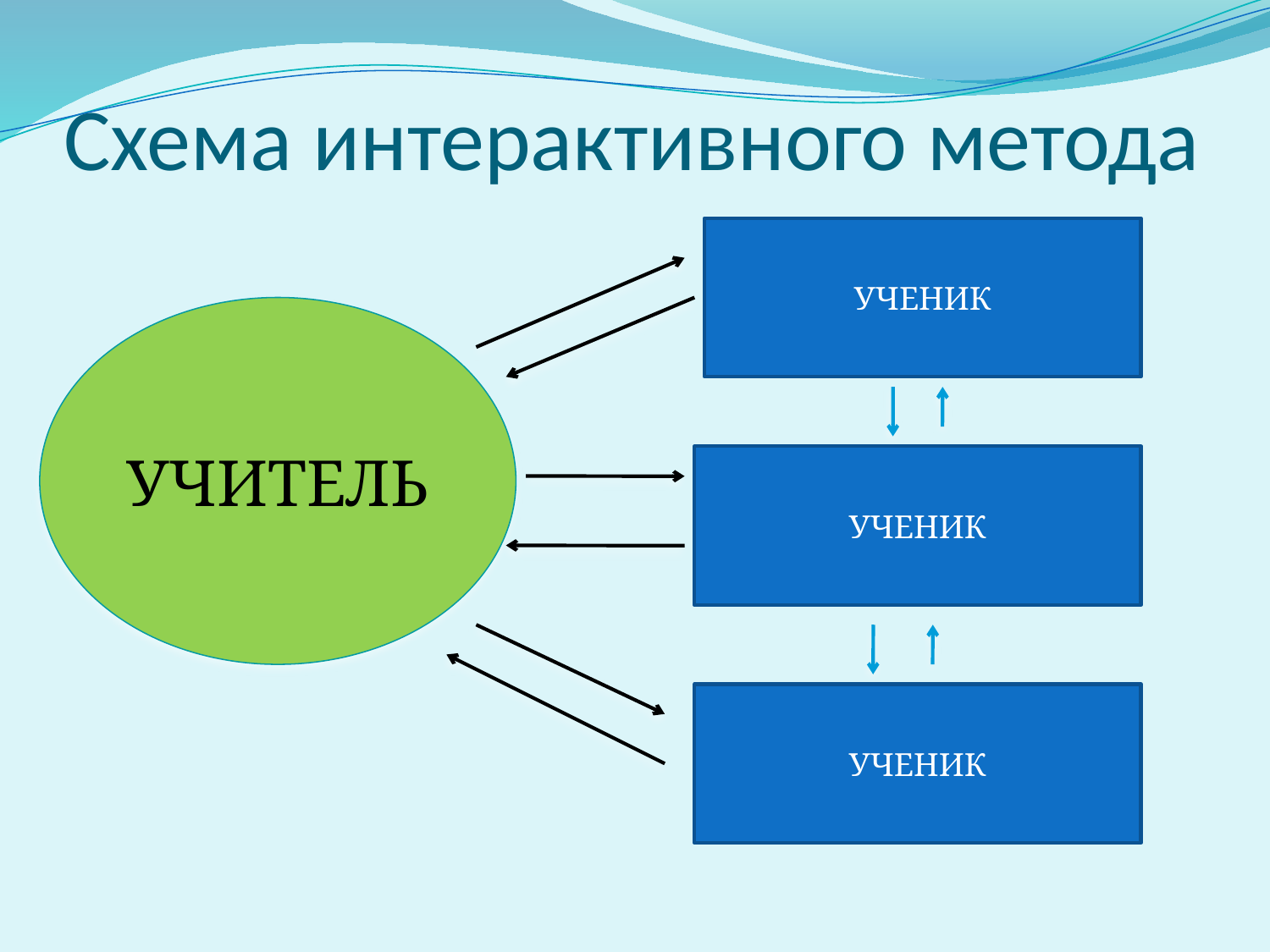

# Схема интерактивного метода

УЧЕНИК

УЧИТЕЛЬ
УЧЕНИК
УЧЕНИК